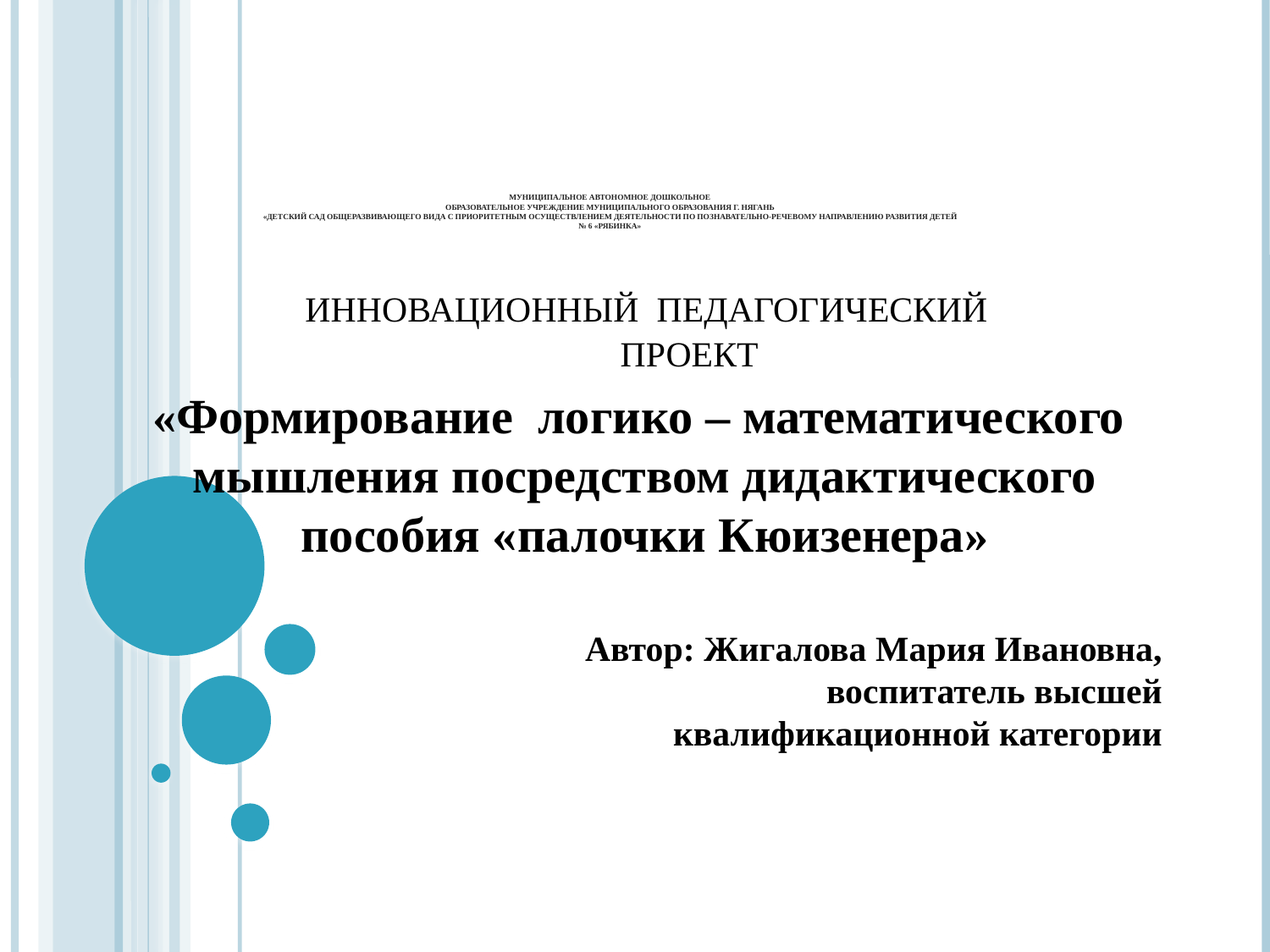

# Муниципальное автономное дошкольное образовательное учреждение муниципального образования г. Нягань «Детский сад общеразвивающего вида с приоритетным осуществлением деятельности по познавательно-речевому направлению развития детей № 6 «Рябинка»
 ИННОВАЦИОННЫЙ  ПЕДАГОГИЧЕСКИЙ
          ПРОЕКТ
«Формирование  логико – математического  мышления посредством дидактического пособия «палочки Кюизенера»

Автор: Жигалова Мария Ивановна,
воспитатель высшей
квалификационной категории